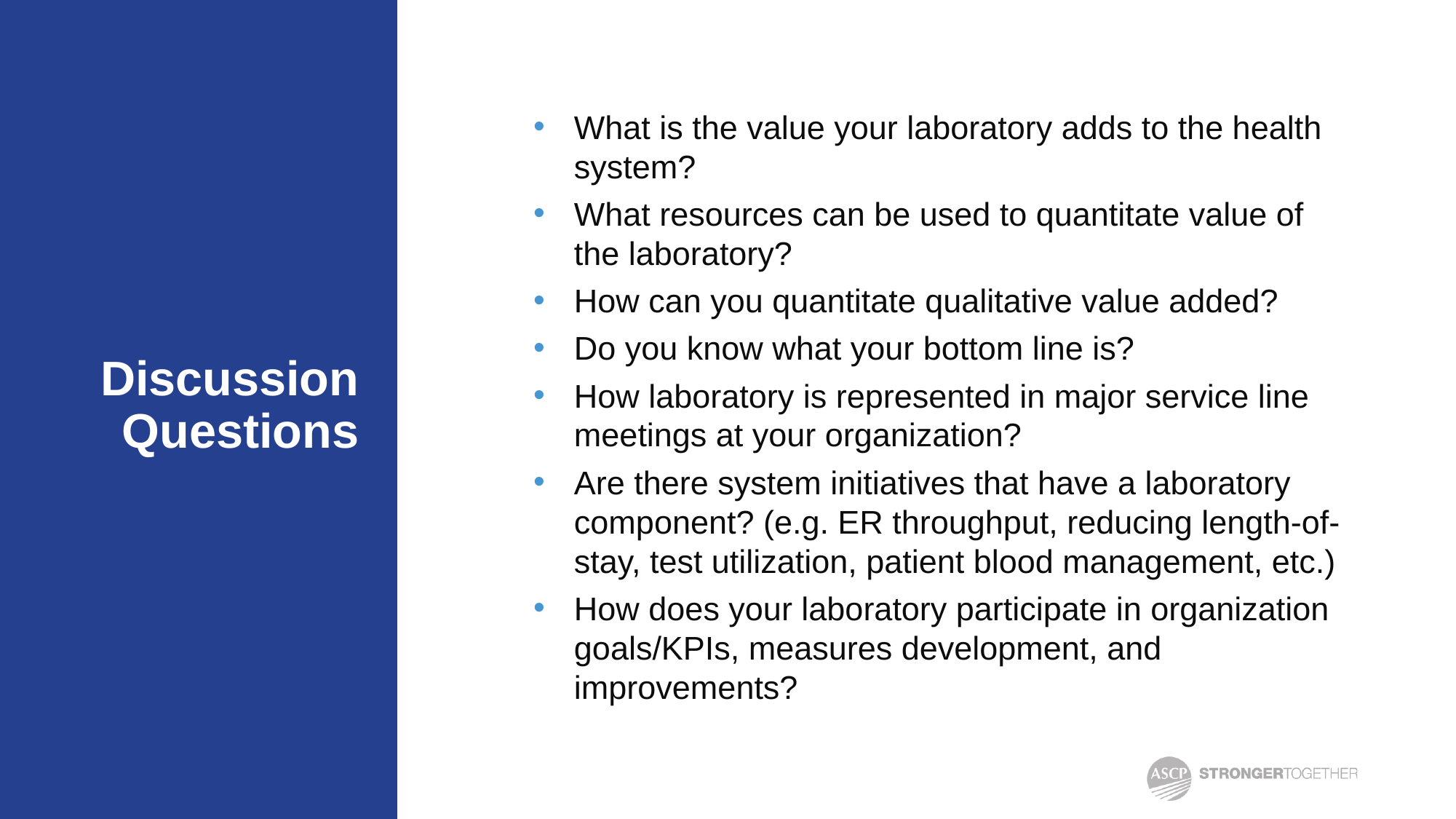

What is the value your laboratory adds to the health system?
What resources can be used to quantitate value of the laboratory?
How can you quantitate qualitative value added?
Do you know what your bottom line is?
How laboratory is represented in major service line meetings at your organization?
Are there system initiatives that have a laboratory component? (e.g. ER throughput, reducing length-of-stay, test utilization, patient blood management, etc.)
How does your laboratory participate in organization goals/KPIs, measures development, and improvements?
# Discussion Questions